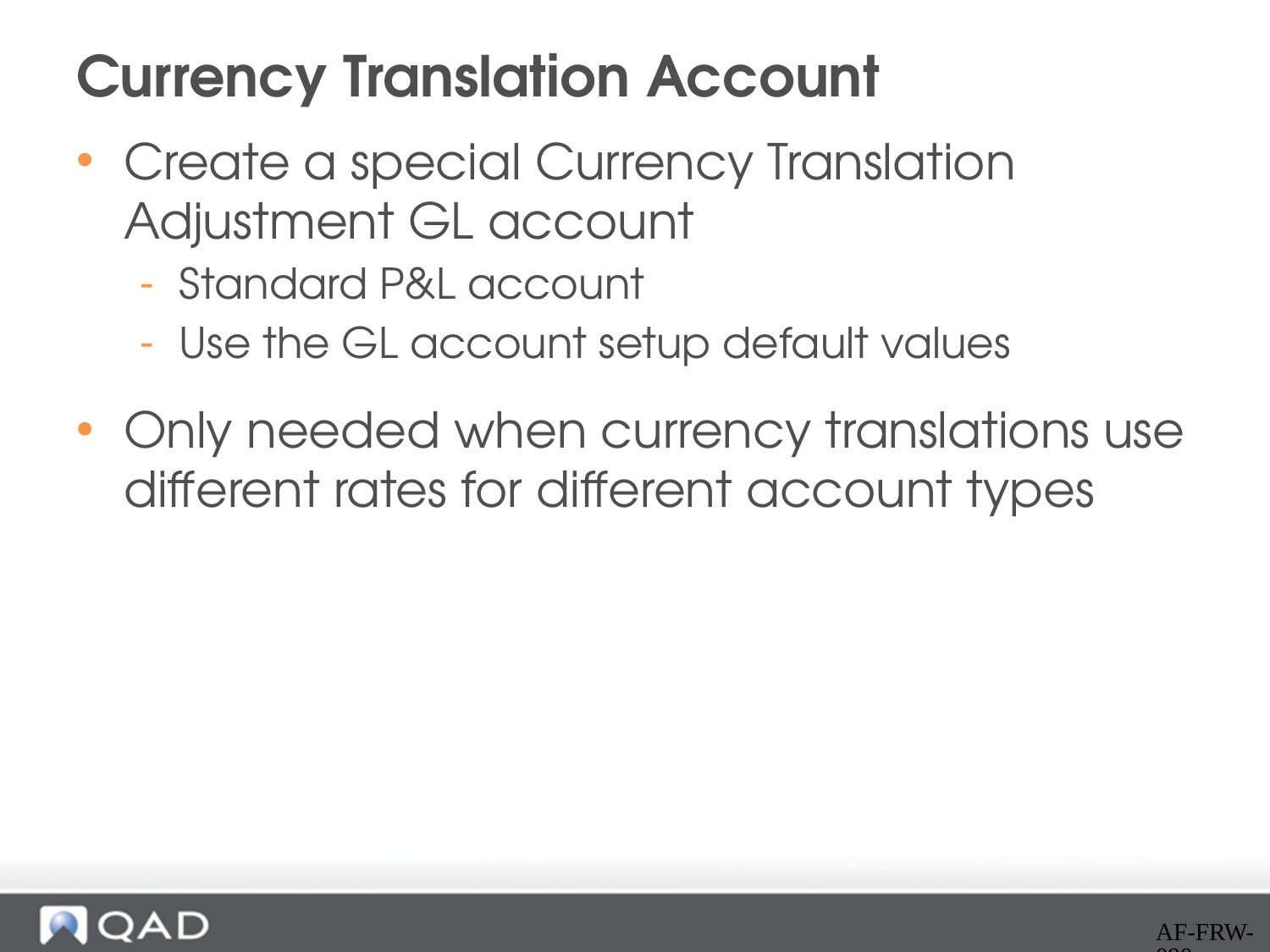

# Currency Translation Account
Create a special Currency Translation Adjustment GL account
Standard P&L account
Use the GL account setup default values
Only needed when currency translations use different rates for different account types
AF-FRW-090